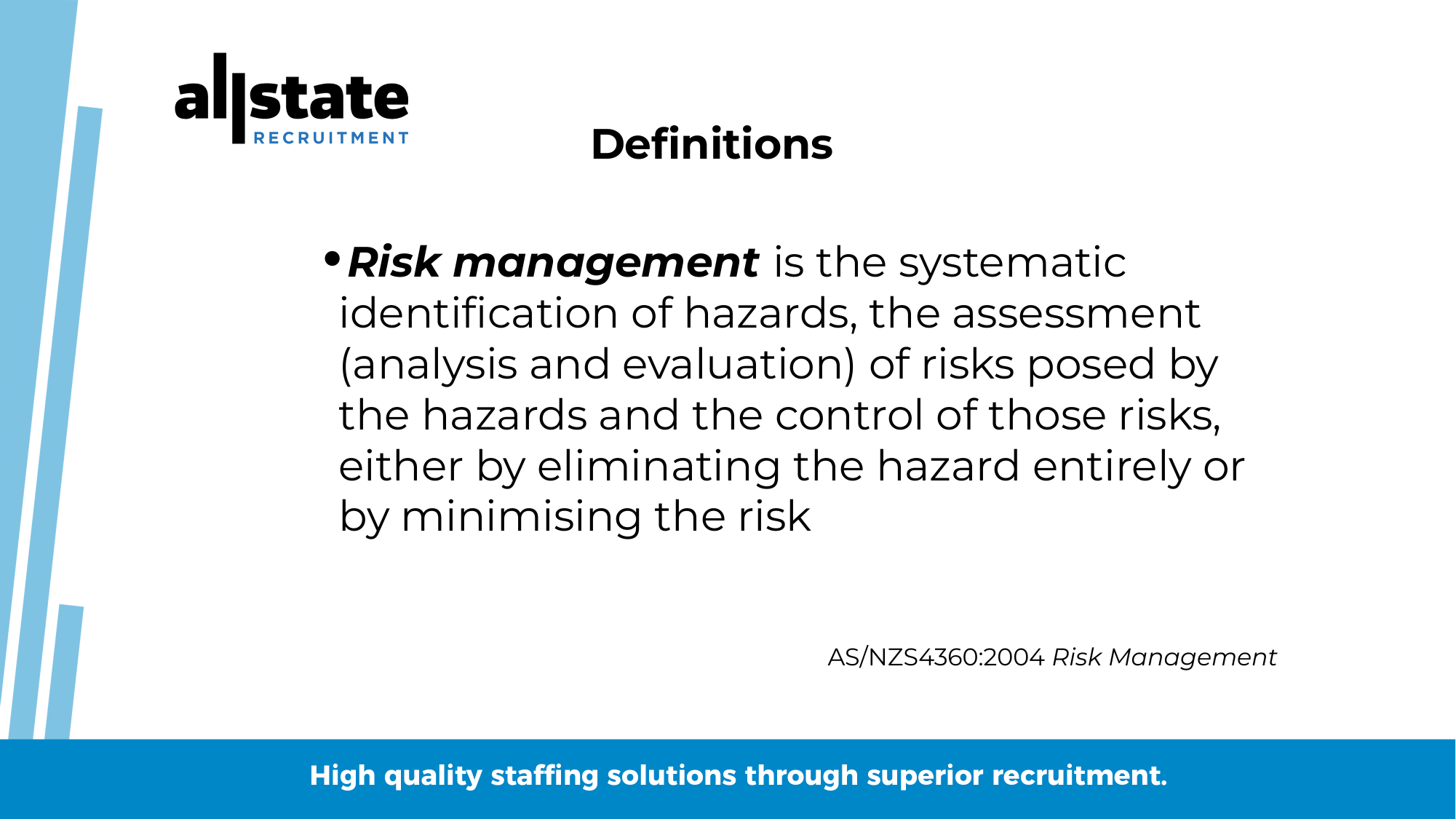

Definitions
Risk management is the systematic identification of hazards, the assessment (analysis and evaluation) of risks posed by the hazards and the control of those risks, either by eliminating the hazard entirely or by minimising the risk

 AS/NZS4360:2004 Risk Management